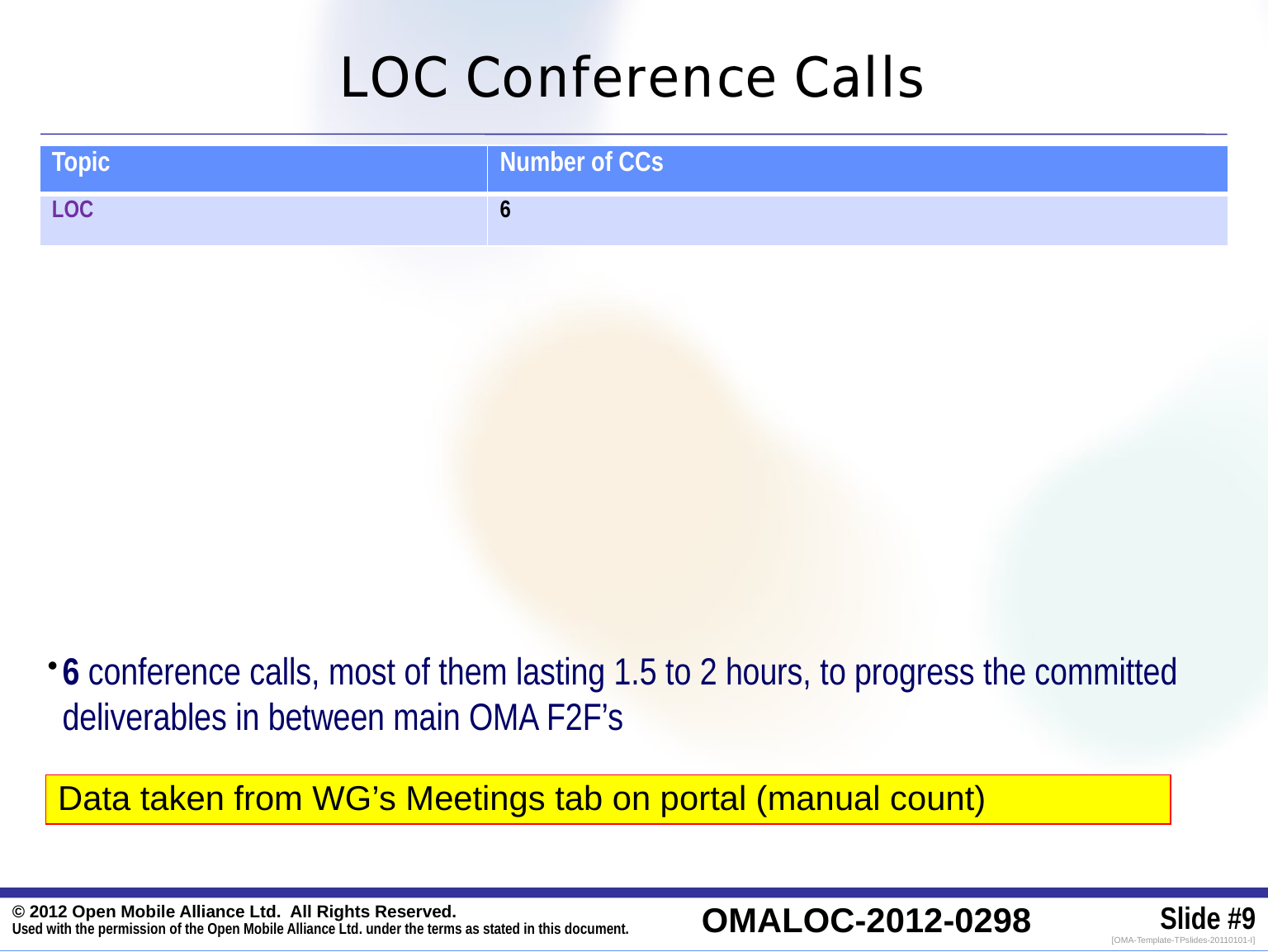

# LOC Conference Calls
| Topic | Number of CCs |
| --- | --- |
| LOC | 6 |
6 conference calls, most of them lasting 1.5 to 2 hours, to progress the committed deliverables in between main OMA F2F’s
Data taken from WG’s Meetings tab on portal (manual count)